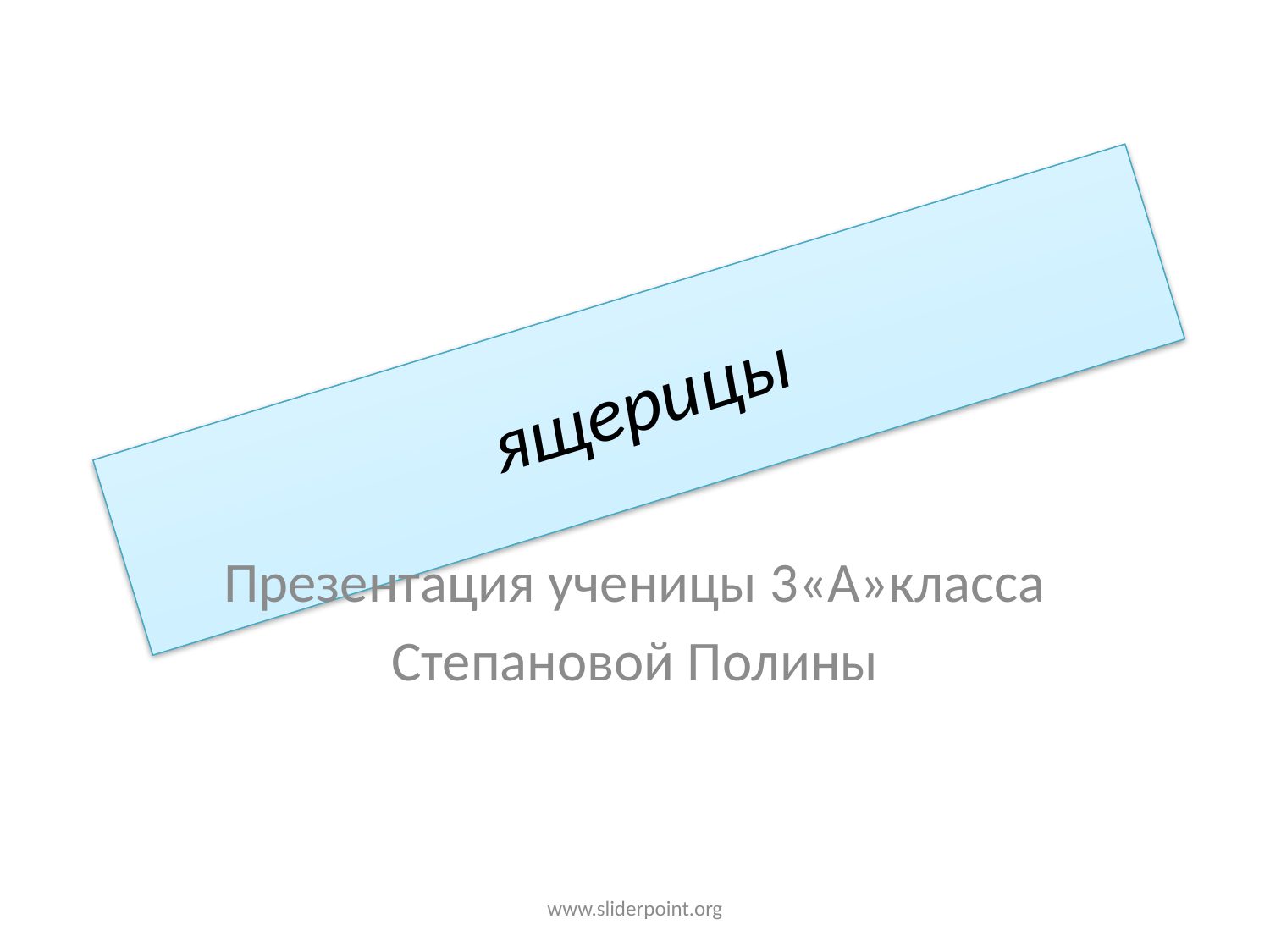

# ящерицы
Презентация ученицы 3«А»класса
Степановой Полины
www.sliderpoint.org